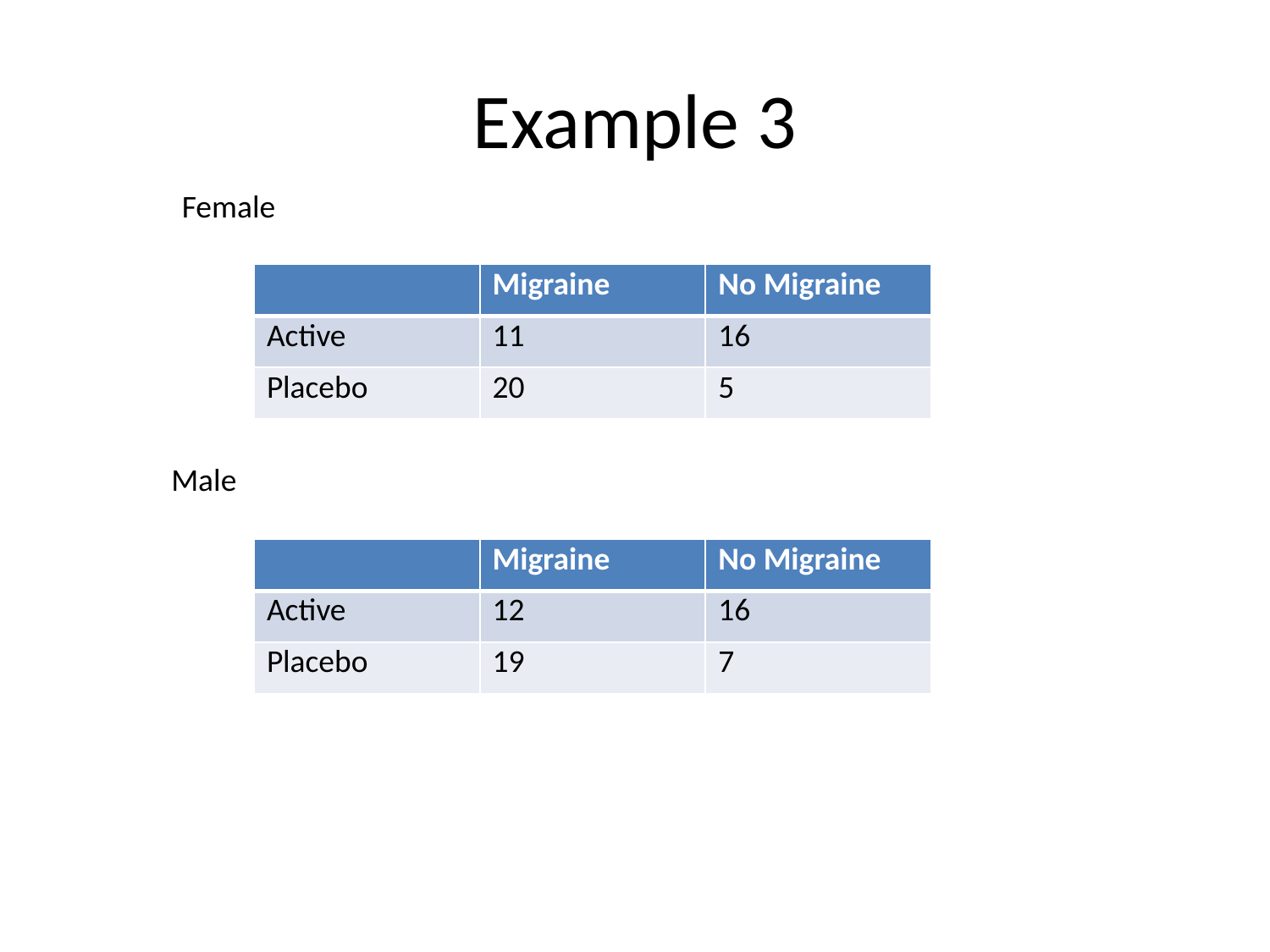

# Example 3
Female
|  | Migraine | No Migraine |
| --- | --- | --- |
| Active | 11 | 16 |
| Placebo | 20 | 5 |
Male
|  | Migraine | No Migraine |
| --- | --- | --- |
| Active | 12 | 16 |
| Placebo | 19 | 7 |